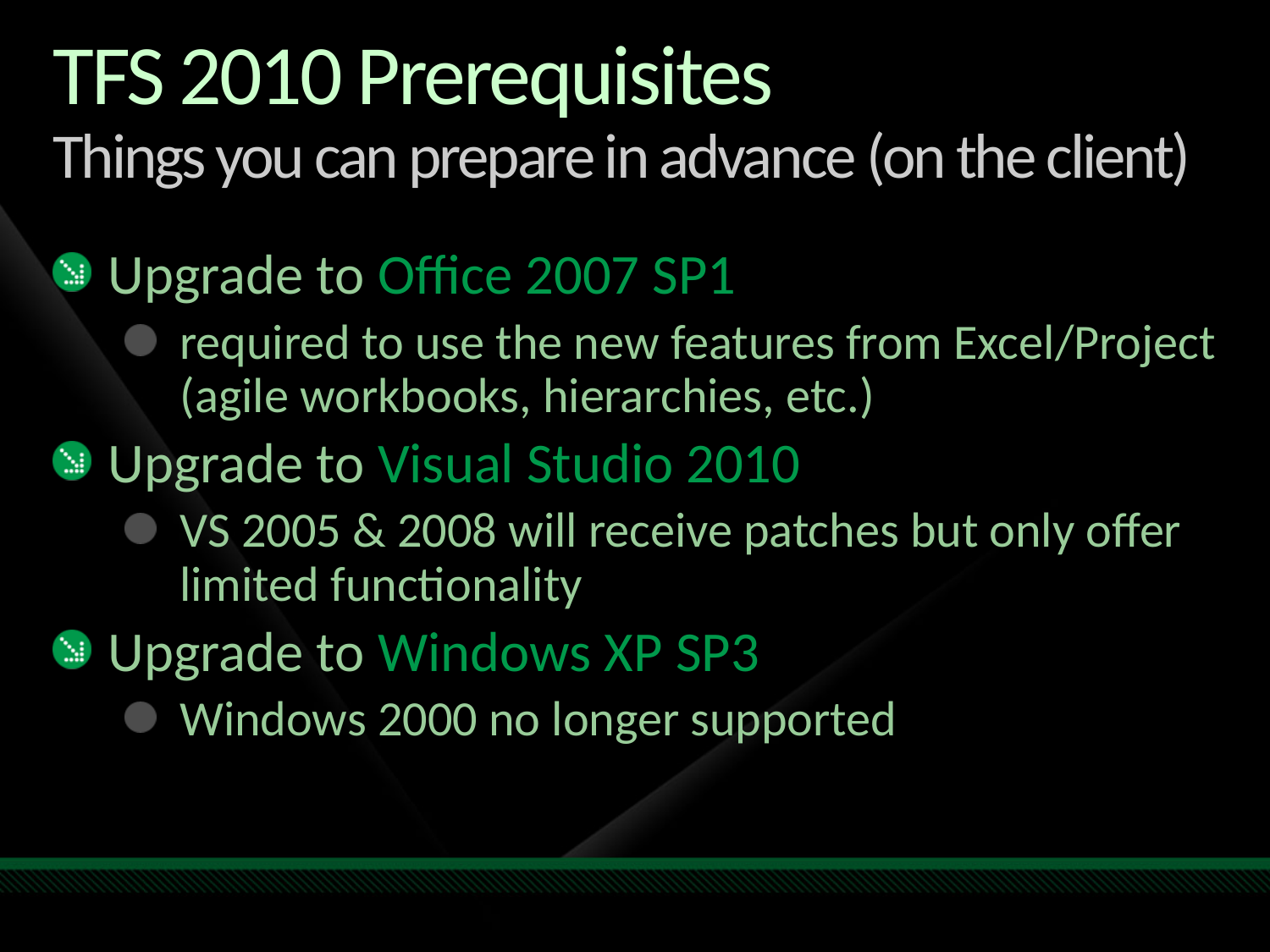

# TFS 2010 Prerequisites Things you can prepare in advance (on the client)

Upgrade to Office 2007 SP1
required to use the new features from Excel/Project (agile workbooks, hierarchies, etc.)
Upgrade to Visual Studio 2010
VS 2005 & 2008 will receive patches but only offer limited functionality
Upgrade to Windows XP SP3
Windows 2000 no longer supported